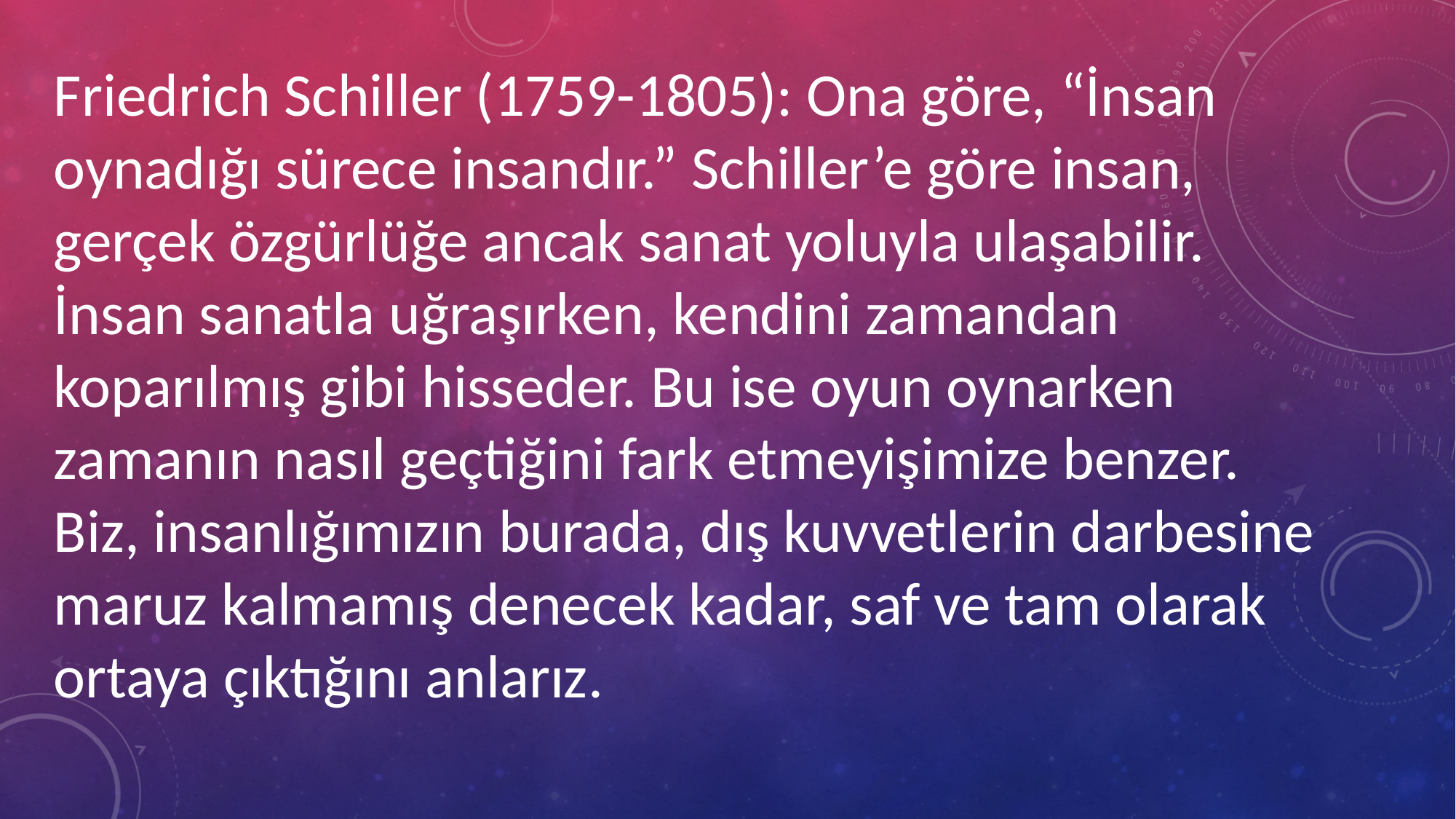

Friedrich Schiller (1759-1805): Ona göre, “İnsan
oynadığı sürece insandır.” Schiller’e göre insan,
gerçek özgürlüğe ancak sanat yoluyla ulaşabilir.
İnsan sanatla uğraşırken, kendini zamandan
koparılmış gibi hisseder. Bu ise oyun oynarken
zamanın nasıl geçtiğini fark etmeyişimize benzer.
Biz, insanlığımızın burada, dış kuvvetlerin darbesine
maruz kalmamış denecek kadar, saf ve tam olarak
ortaya çıktığını anlarız.